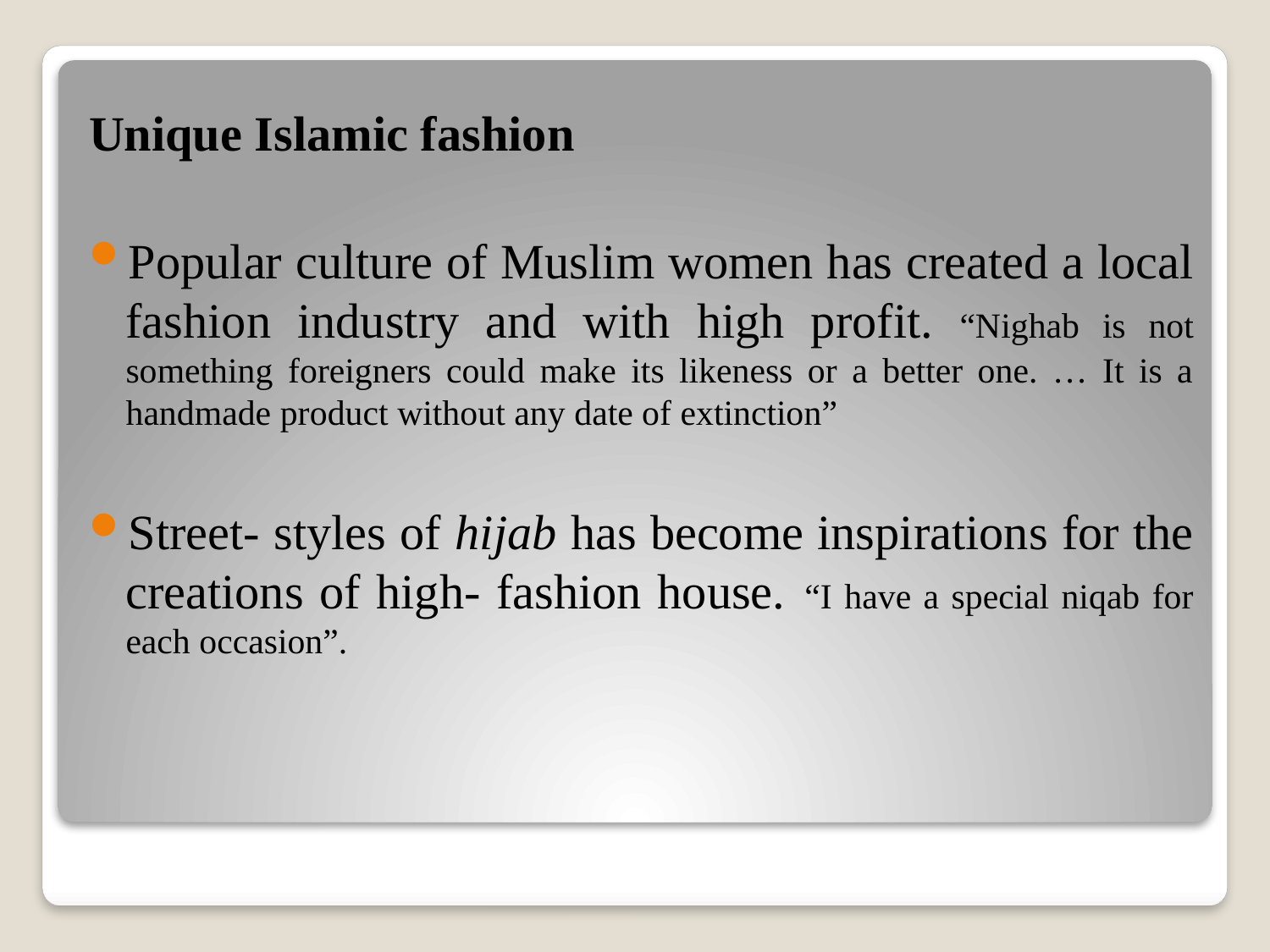

Unique Islamic fashion

Popular culture of Muslim women has created a local fashion industry and with high profit. “Nighab is not something foreigners could make its likeness or a better one. … It is a handmade product without any date of extinction”

Street- styles of hijab has become inspirations for the creations of high- fashion house. “I have a special niqab for each occasion”.